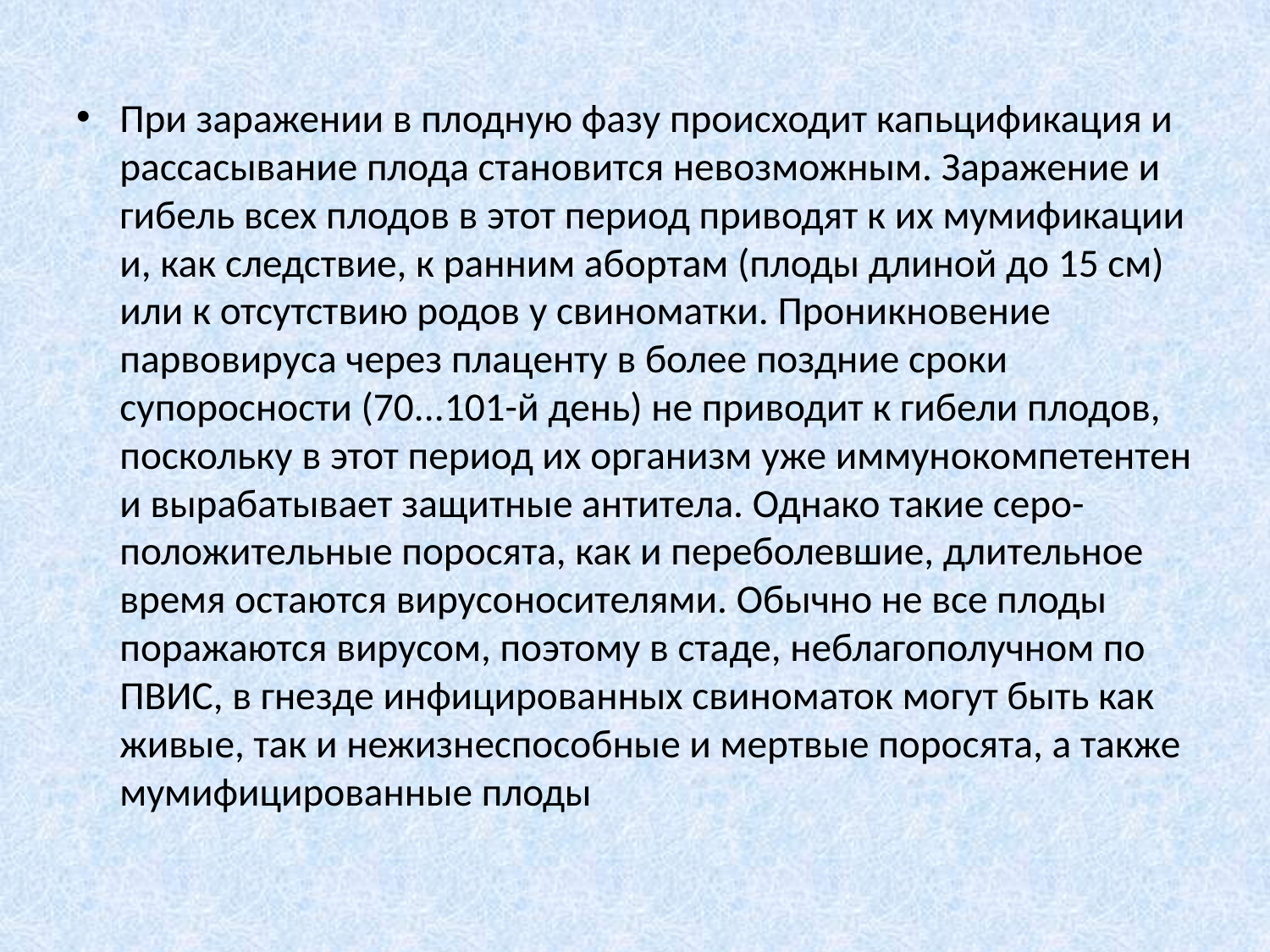

При заражении в плодную фазу происходит капьцификация и рассасывание плода становится невозможным. Заражение и гибель всех плодов в этот период приводят к их мумификации и, как следствие, к ранним абортам (плоды длиной до 15 см) или к отсутствию родов у свиноматки. Проникновение парвовируса через плаценту в более поздние сроки супоросности (70...101-й день) не приводит к гибели плодов, поскольку в этот период их организм уже иммунокомпетентен и вырабатывает защитные антитела. Однако такие серо-положительные поросята, как и переболевшие, длительное время остаются вирусоносителями. Обычно не все плоды поражаются вирусом, поэтому в стаде, неблагополучном по ПВИС, в гнезде инфицированных свиноматок могут быть как живые, так и нежизнеспособные и мертвые поросята, а также мумифицированные плоды